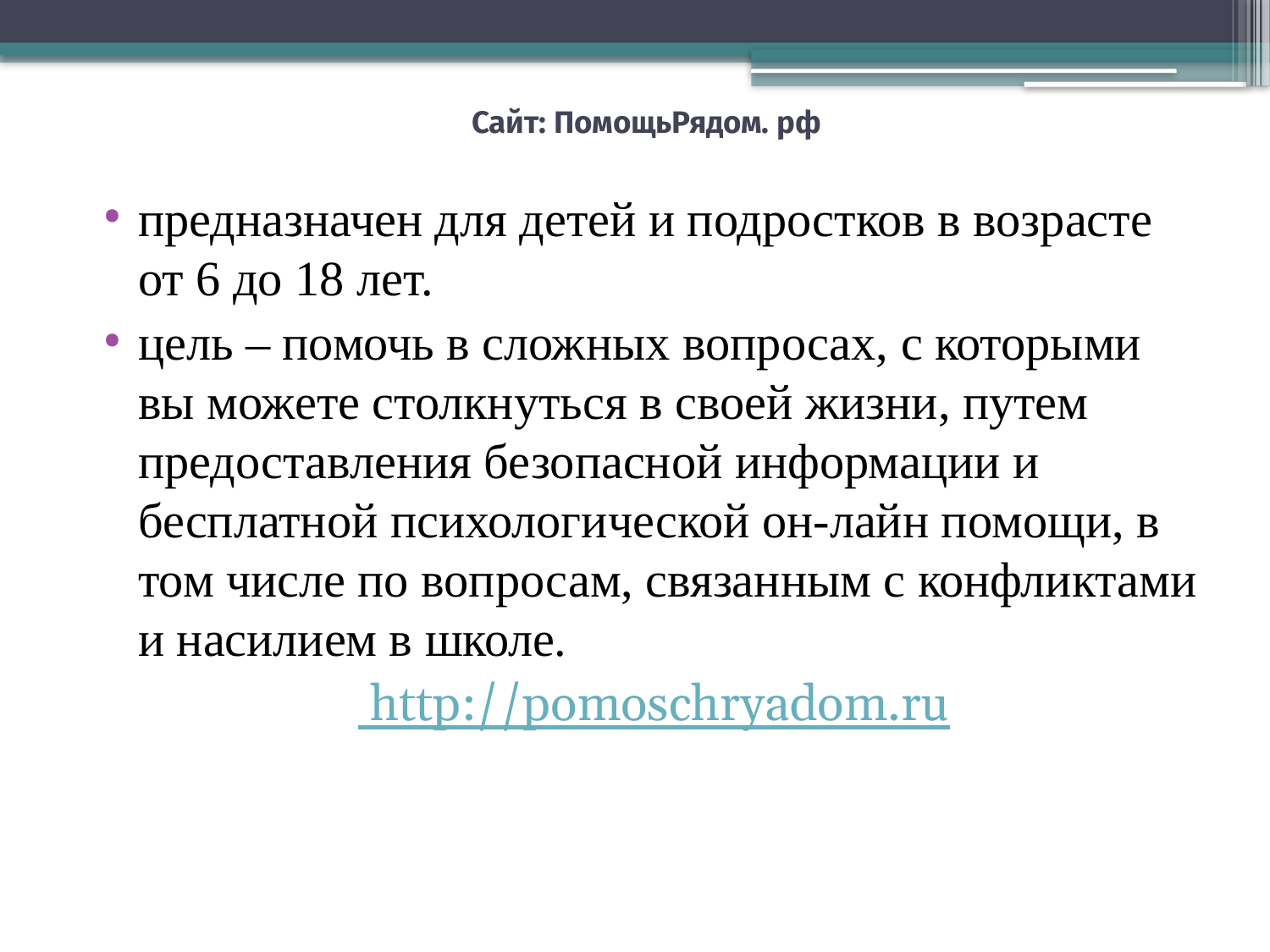

# Сайт: ПомощьРядом. рф

предназначен для детей и подростков в возрасте от 6 до 18 лет.
цель – помочь в сложных вопросах, с которыми вы можете столкнуться в своей жизни, путем предоставления безопасной информации и бесплатной психологической он-лайн помощи, в том числе по вопросам, связанным с конфликтами и насилием в школе.
 http://pomoschryadom.ru